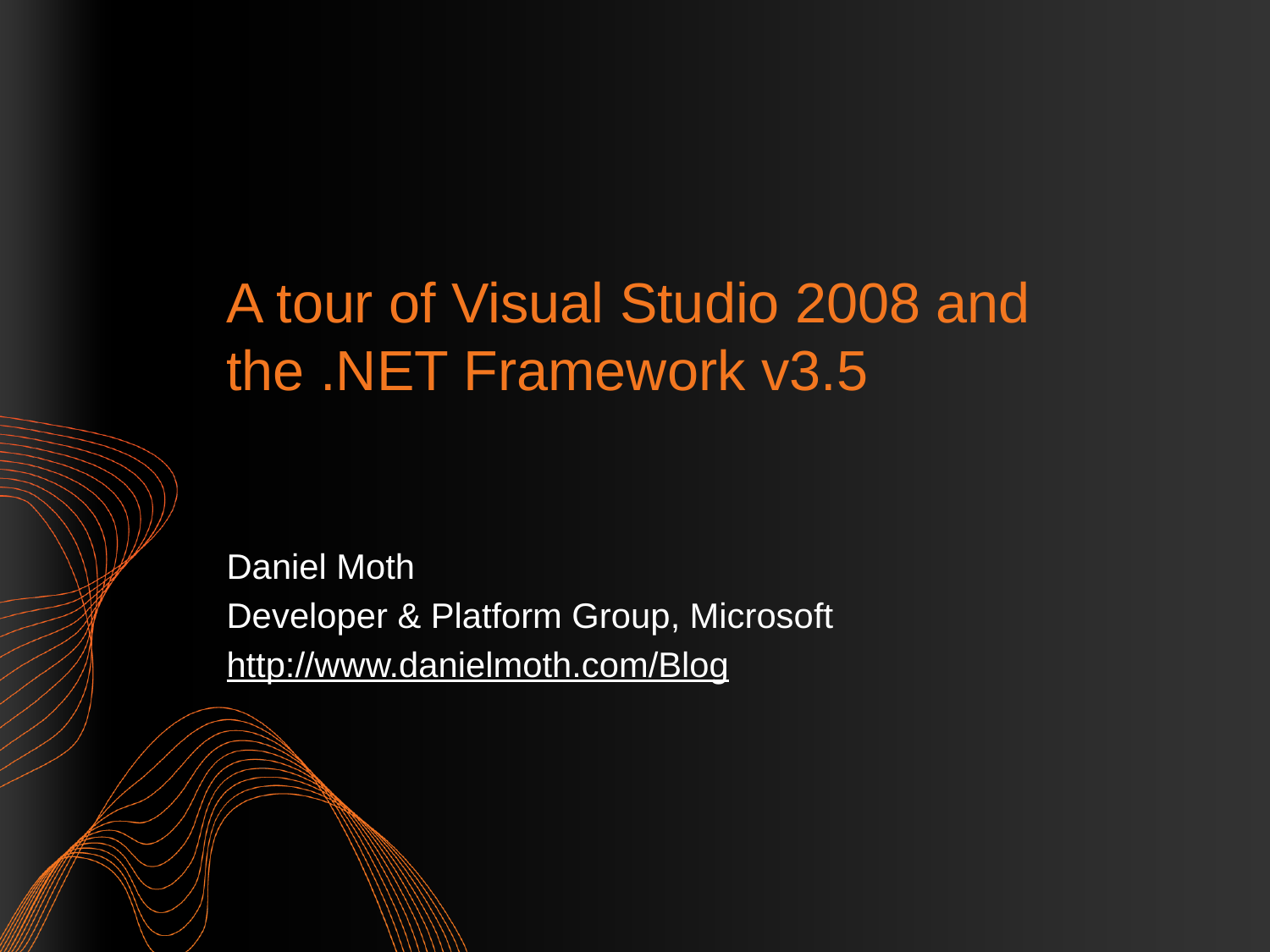

# A tour of Visual Studio 2008 and the .NET Framework v3.5
Daniel Moth
Developer & Platform Group, Microsoft
http://www.danielmoth.com/Blog